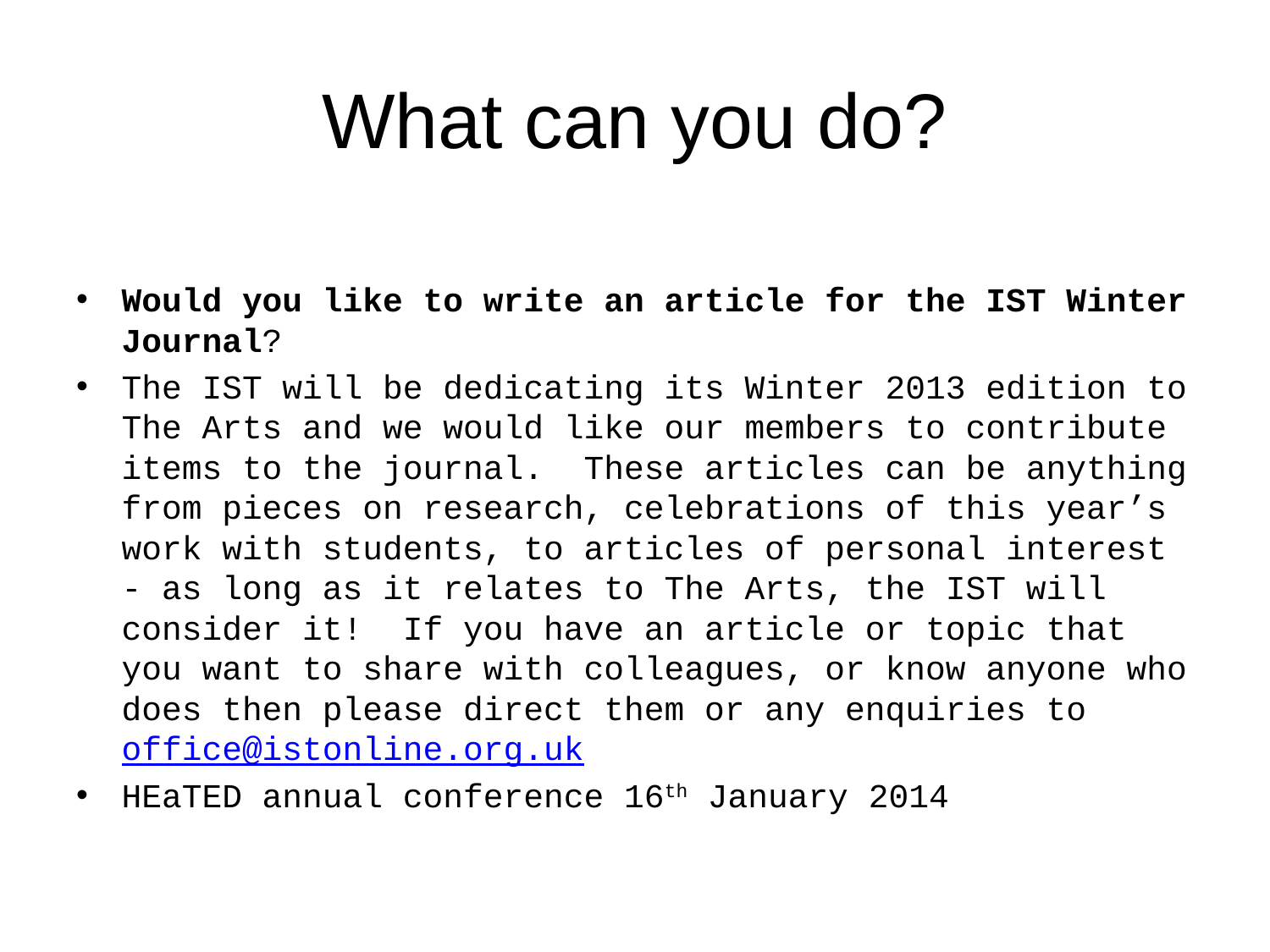

# What can you do?

Would you like to write an article for the IST Winter Journal?
The IST will be dedicating its Winter 2013 edition to The Arts and we would like our members to contribute items to the journal.  These articles can be anything from pieces on research, celebrations of this year’s work with students, to articles of personal interest - as long as it relates to The Arts, the IST will consider it!  If you have an article or topic that you want to share with colleagues, or know anyone who does then please direct them or any enquiries to office@istonline.org.uk
HEaTED annual conference 16th January 2014